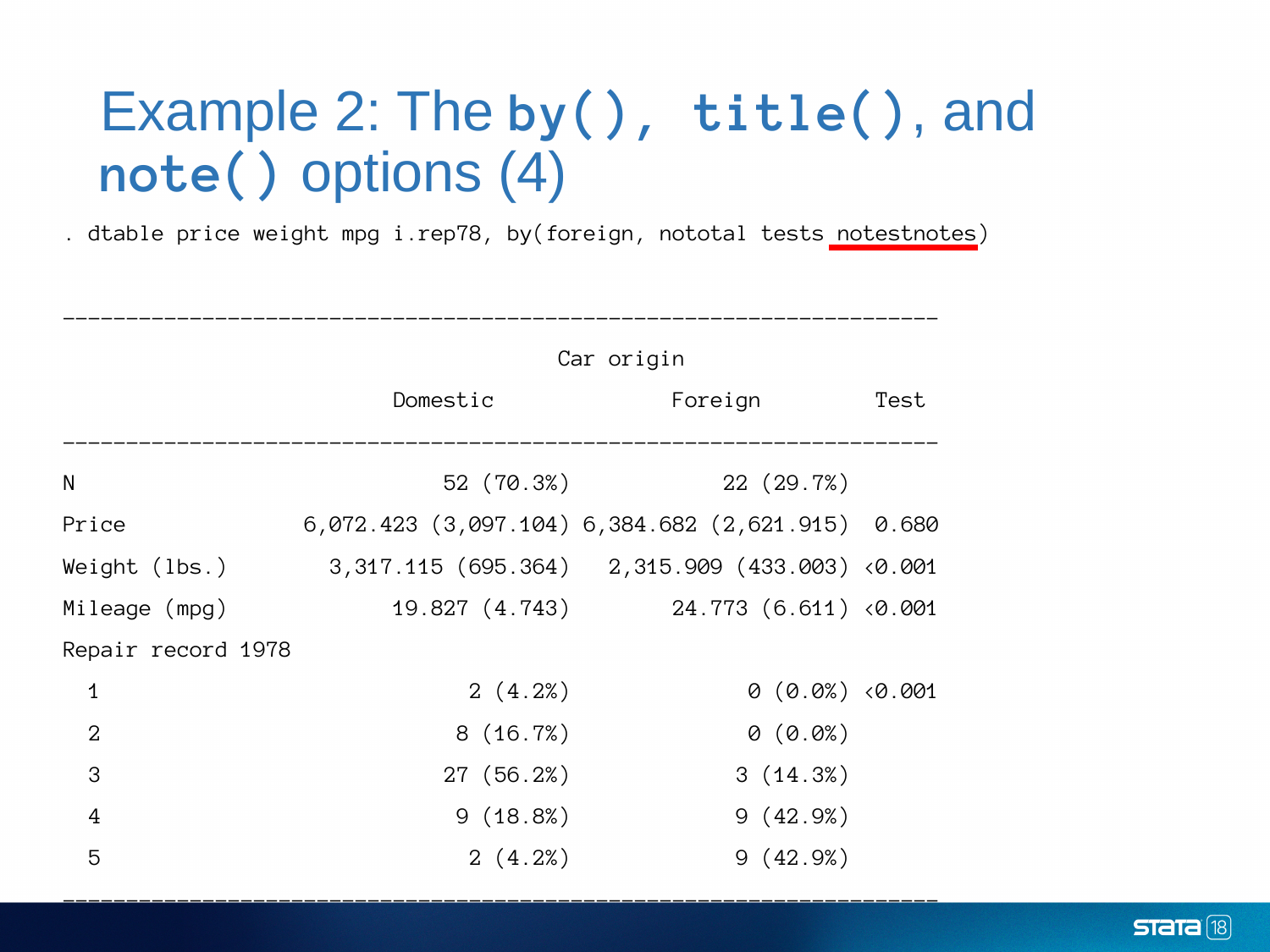

# Example 2: The by(), title(), and note() options (4)
. dtable price weight mpg i.rep78, by(foreign, nototal tests notestnotes)

---------------------------------------------------------------------
                                       Car origin
                          Domestic              Foreign         Test
---------------------------------------------------------------------
N                             52 (70.3%)            22 (29.7%)
Price              6,072.423 (3,097.104) 6,384.682 (2,621.915)  0.680
Weight (lbs.)        3,317.115 (695.364)   2,315.909 (433.003) <0.001
Mileage (mpg)             19.827 (4.743)        24.773 (6.611) <0.001
Repair record 1978
  1                             2 (4.2%)              0 (0.0%) <0.001
  2                            8 (16.7%)              0 (0.0%)
  3                           27 (56.2%)             3 (14.3%)
  4                            9 (18.8%)             9 (42.9%)
  5                             2 (4.2%)             9 (42.9%)
---------------------------------------------------------------------